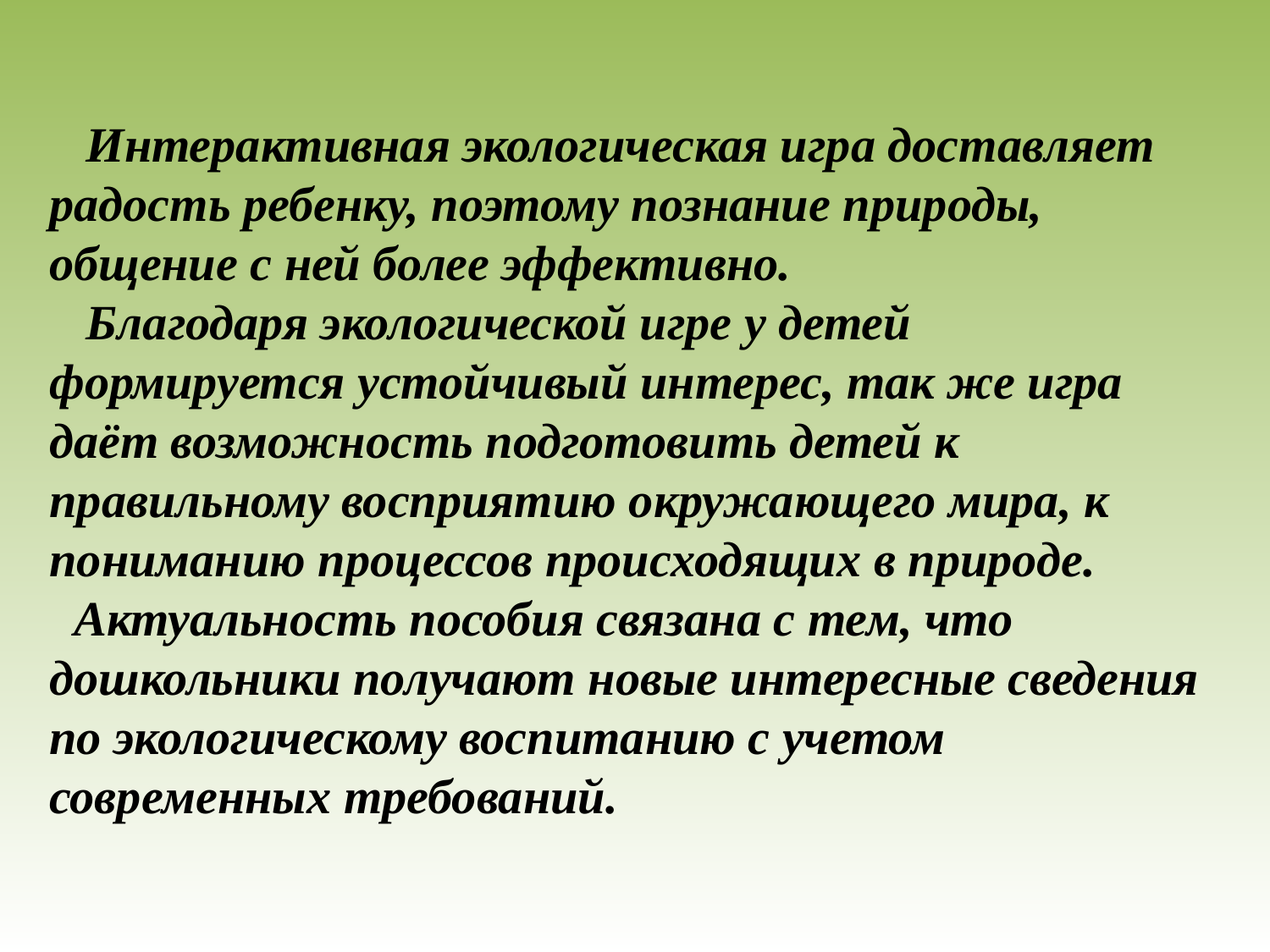

Интерактивная экологическая игра доставляет радость ребенку, поэтому познание природы, общение с ней более эффективно.
   Благодаря экологической игре у детей формируется устойчивый интерес, так же игра даёт возможность подготовить детей к правильному восприятию окружающего мира, к пониманию процессов происходящих в природе.
  Актуальность пособия связана с тем, что дошкольники получают новые интересные сведения по экологическому воспитанию с учетом современных требований.